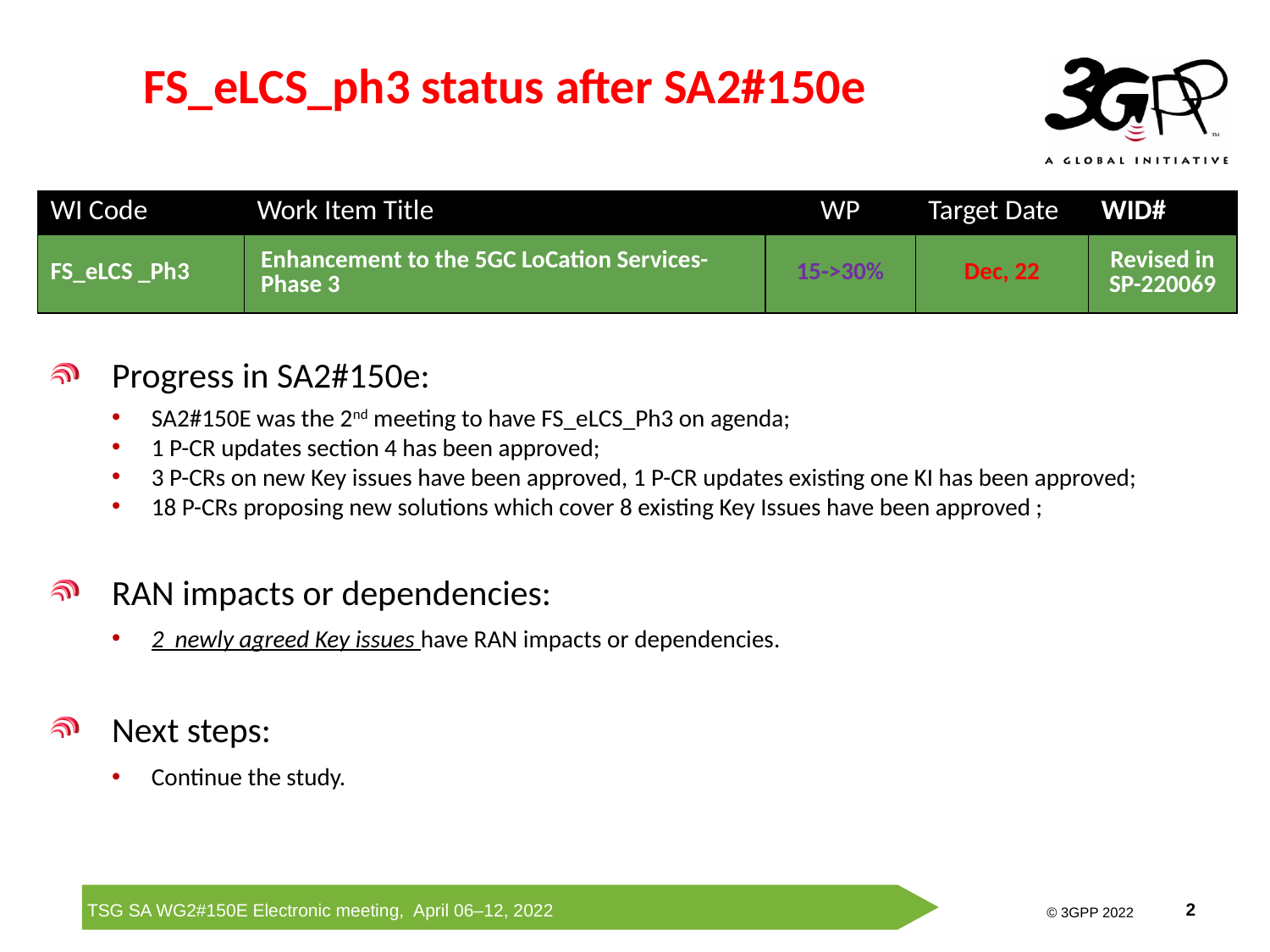

FS_eLCS_ph3 status after SA2#150e
| WI Code | Work Item Title | WP | Target Date | WID# |
| --- | --- | --- | --- | --- |
| FS\_eLCS \_Ph3 | Enhancement to the 5GC LoCation Services-Phase 3 | 15->30% | Dec, 22 | Revised in SP-220069 |
Progress in SA2#150e:
SA2#150E was the 2nd meeting to have FS_eLCS_Ph3 on agenda;
1 P-CR updates section 4 has been approved;
3 P-CRs on new Key issues have been approved, 1 P-CR updates existing one KI has been approved;
18 P-CRs proposing new solutions which cover 8 existing Key Issues have been approved ;

RAN impacts or dependencies:
2  newly agreed Key issues have RAN impacts or dependencies.

Next steps:
Continue the study.